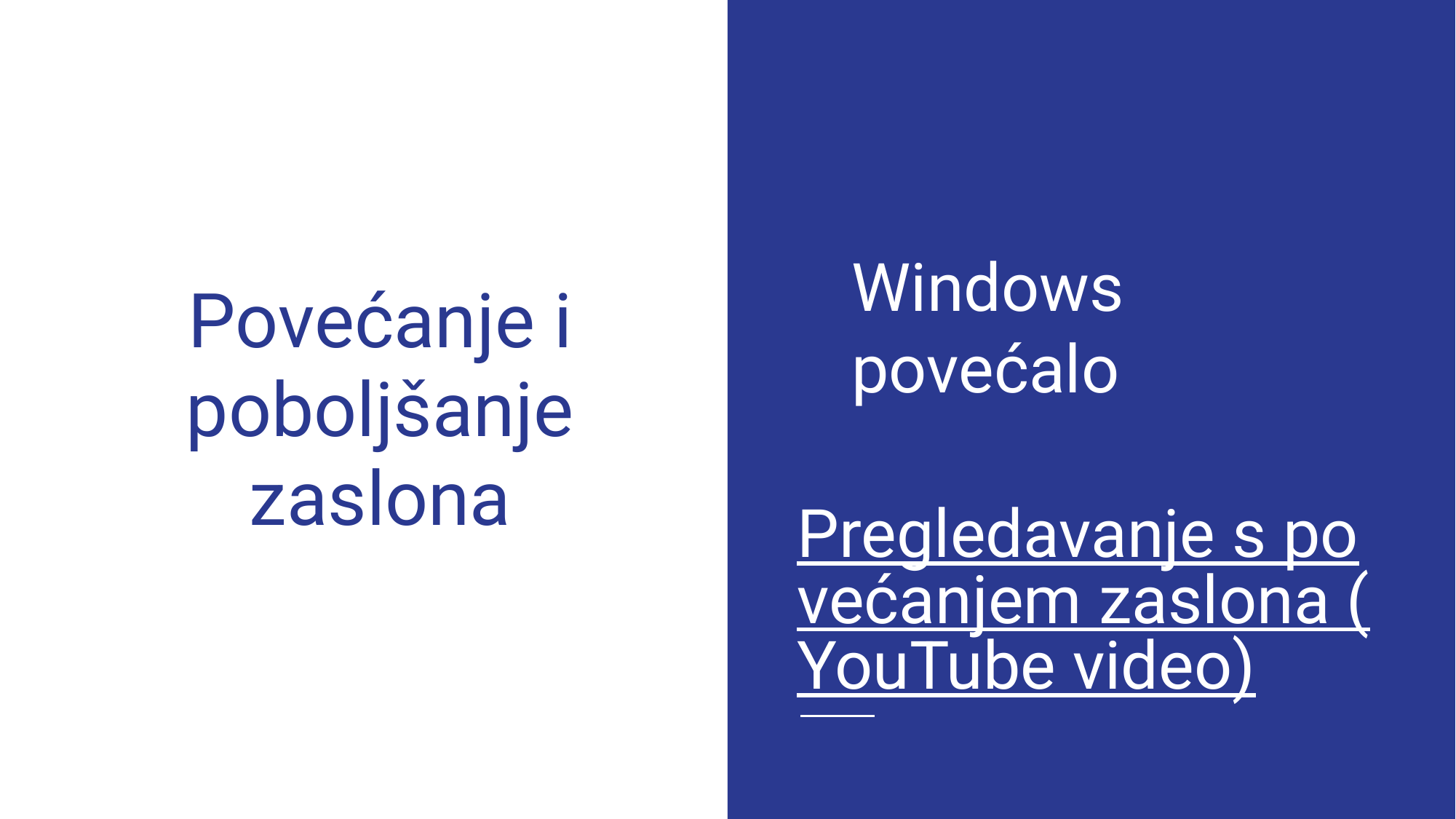

Windows povećalo

Pregledavanje s povećanjem zaslona (YouTube video)
# Povećanje i poboljšanje zaslona